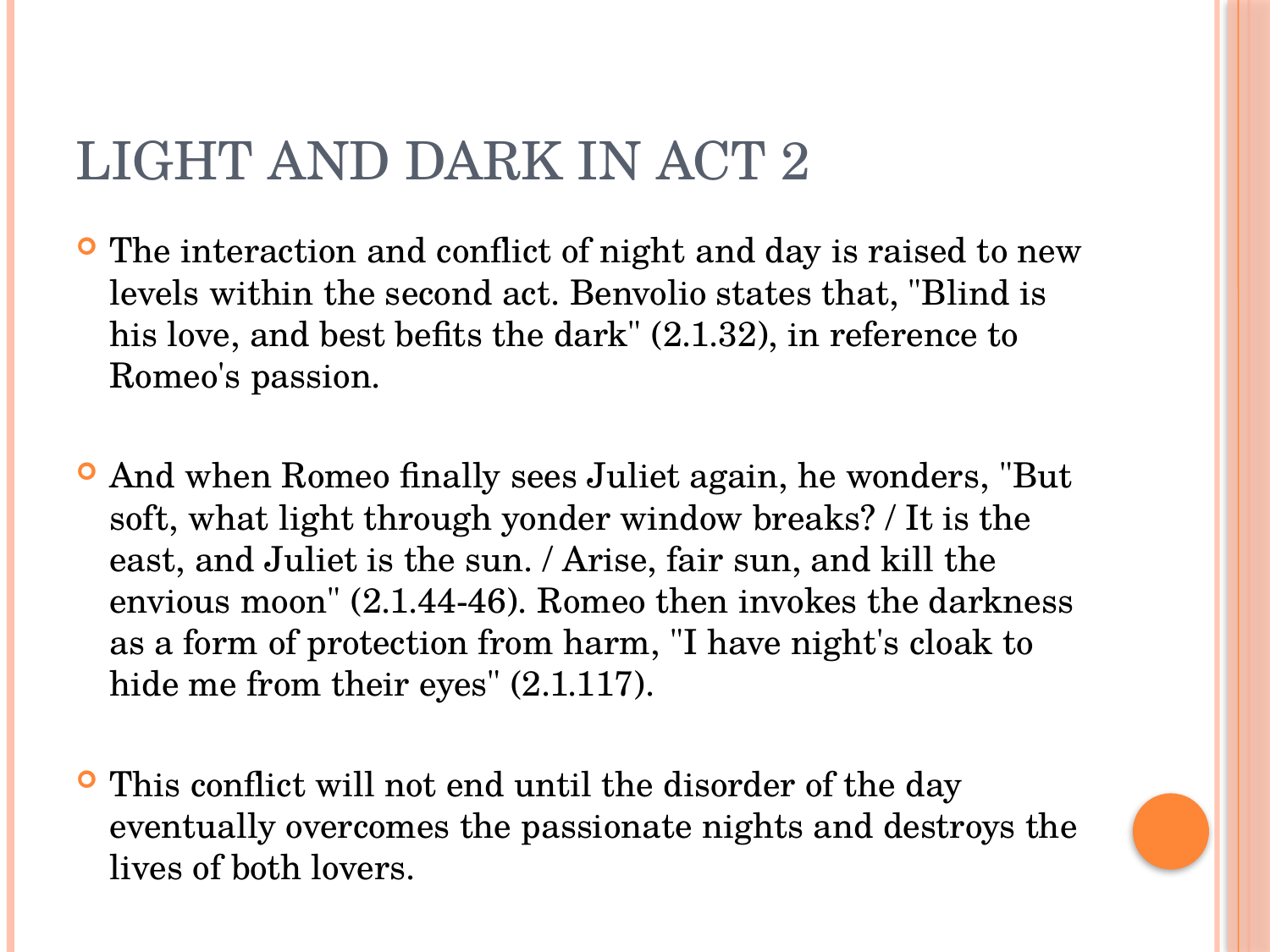

# Light and dark in act 2
The interaction and conflict of night and day is raised to new levels within the second act. Benvolio states that, "Blind is his love, and best befits the dark" (2.1.32), in reference to Romeo's passion.

And when Romeo finally sees Juliet again, he wonders, "But soft, what light through yonder window breaks? / It is the east, and Juliet is the sun. / Arise, fair sun, and kill the envious moon" (2.1.44-46). Romeo then invokes the darkness as a form of protection from harm, "I have night's cloak to hide me from their eyes" (2.1.117).

This conflict will not end until the disorder of the day eventually overcomes the passionate nights and destroys the lives of both lovers.